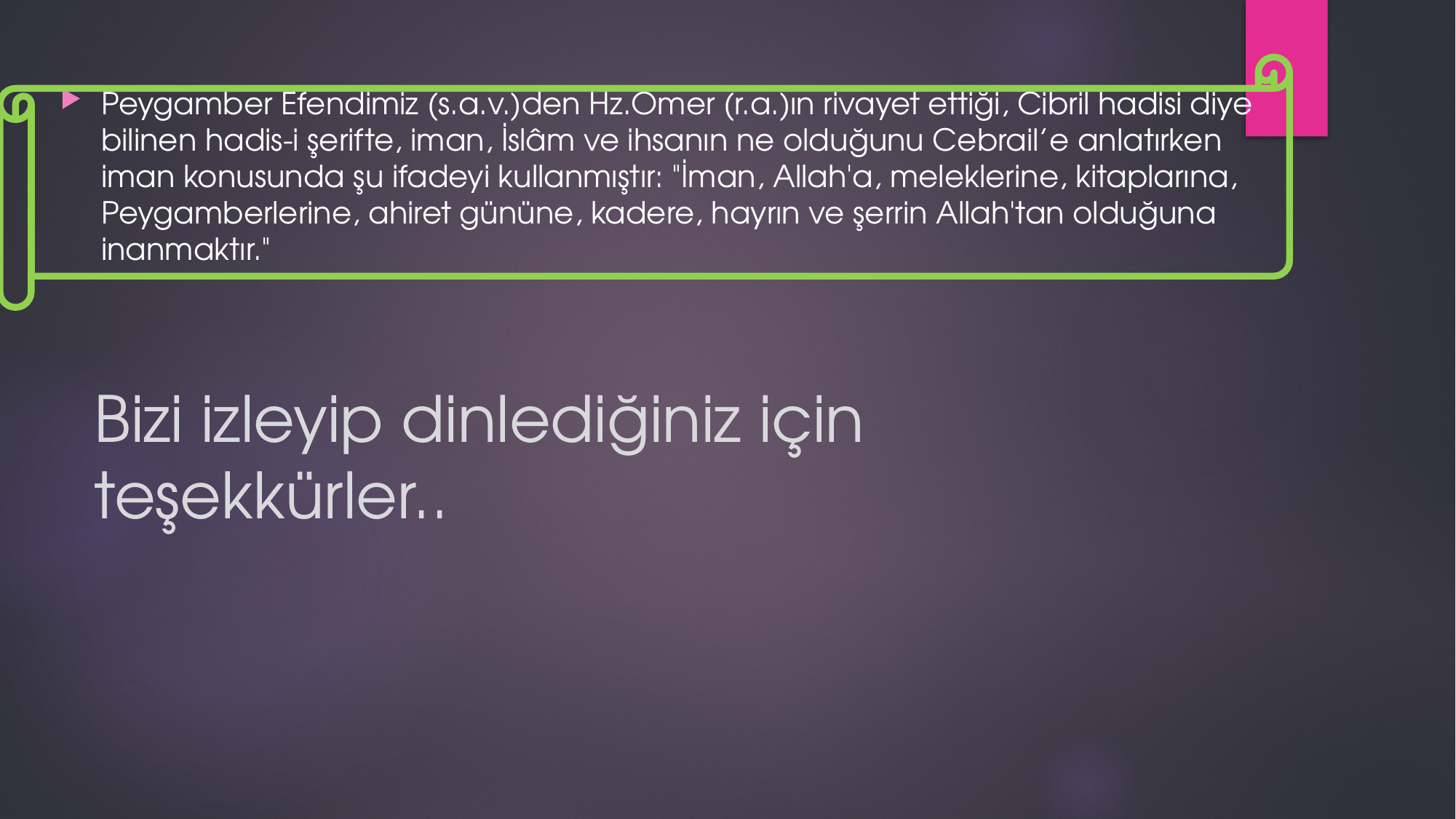

Peygamber Efendimiz (s.a.v.)den Hz.Ömer (r.a.)ın rivayet ettiği, Cibril hadisi diye bilinen hadis-i şerifte, iman, İslâm ve ihsanın ne olduğunu Cebrail’e anlatırken iman konusunda şu ifadeyi kullanmıştır: "İman, Allah'a, meleklerine, kitaplarına, Peygamberlerine, ahiret gününe, kadere, hayrın ve şerrin Allah'tan olduğuna inanmaktır."
# Bizi izleyip dinlediğiniz için teşekkürler..